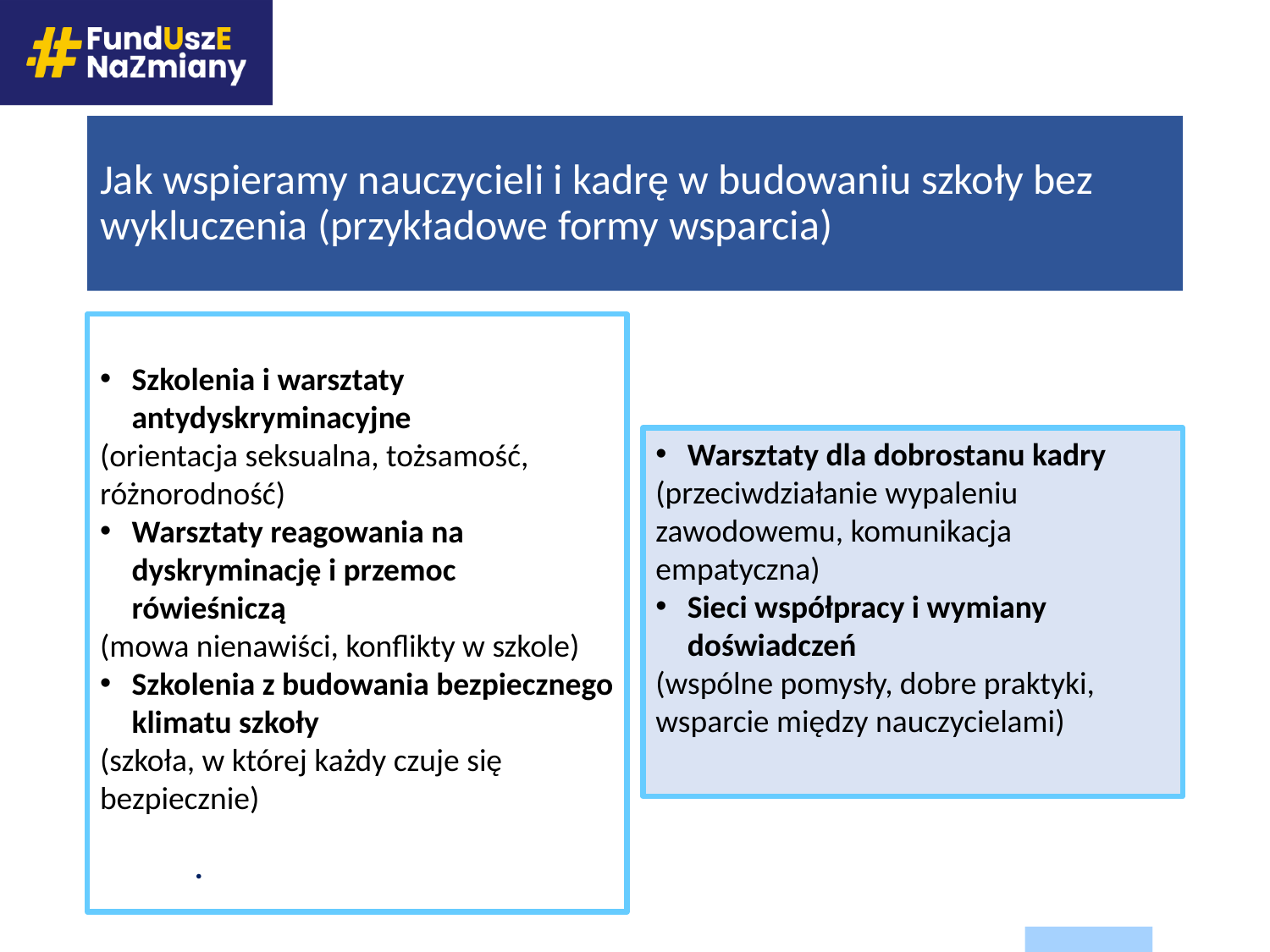

# Jak wspieramy nauczycieli i kadrę w budowaniu szkoły bez wykluczenia (przykładowe formy wsparcia)

Szkolenia i warsztaty antydyskryminacyjne
(orientacja seksualna, tożsamość, różnorodność)
Warsztaty reagowania na dyskryminację i przemoc rówieśniczą
(mowa nienawiści, konflikty w szkole)
Szkolenia z budowania bezpiecznego klimatu szkoły
(szkoła, w której każdy czuje się bezpiecznie)

Warsztaty dla dobrostanu kadry
(przeciwdziałanie wypaleniu zawodowemu, komunikacja empatyczna)
Sieci współpracy i wymiany doświadczeń
(wspólne pomysły, dobre praktyki, wsparcie między nauczycielami)

.